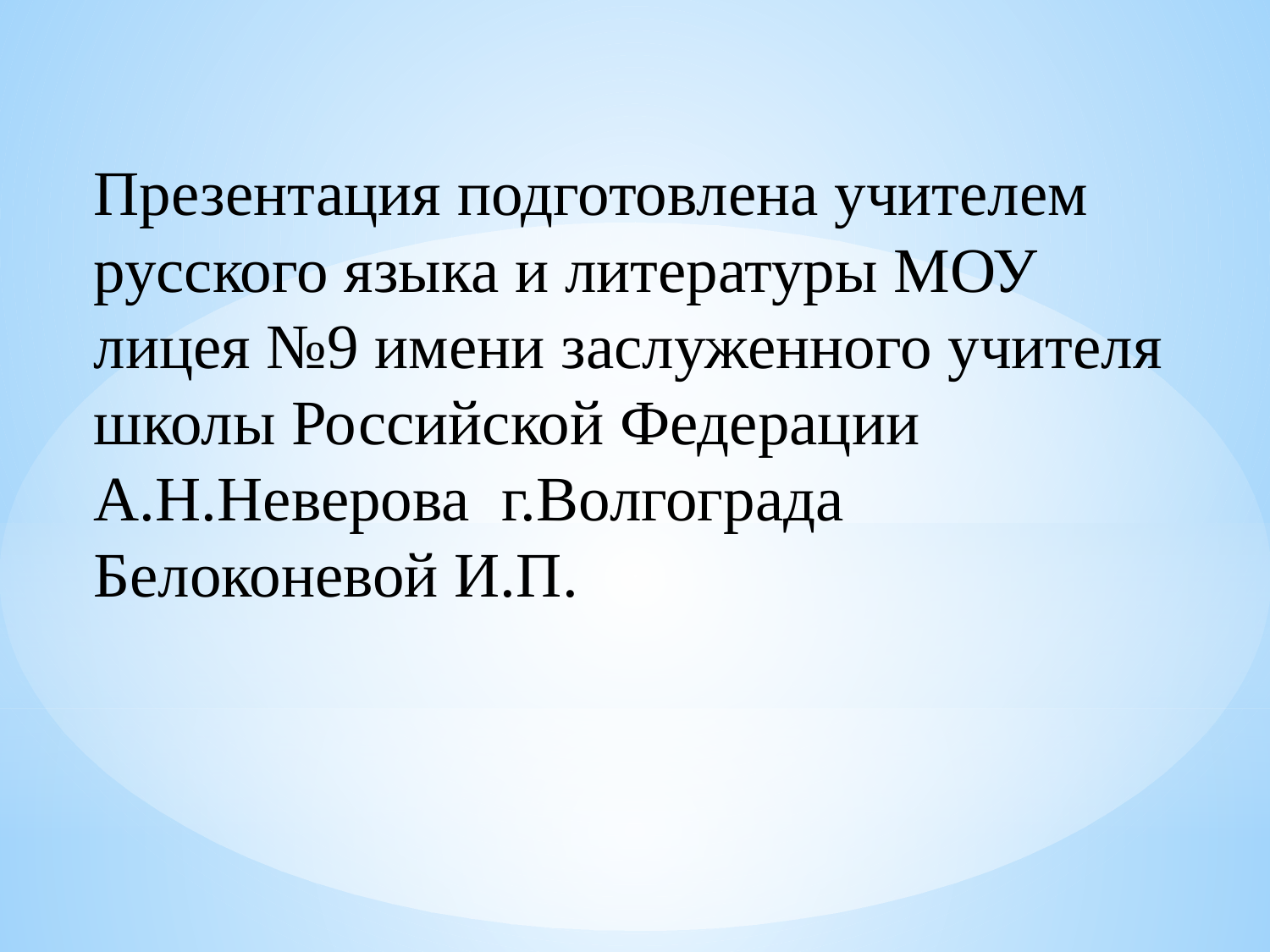

Презентация подготовлена учителем русского языка и литературы МОУ лицея №9 имени заслуженного учителя школы Российской Федерации А.Н.Неверова  г.Волгограда
Белоконевой И.П.